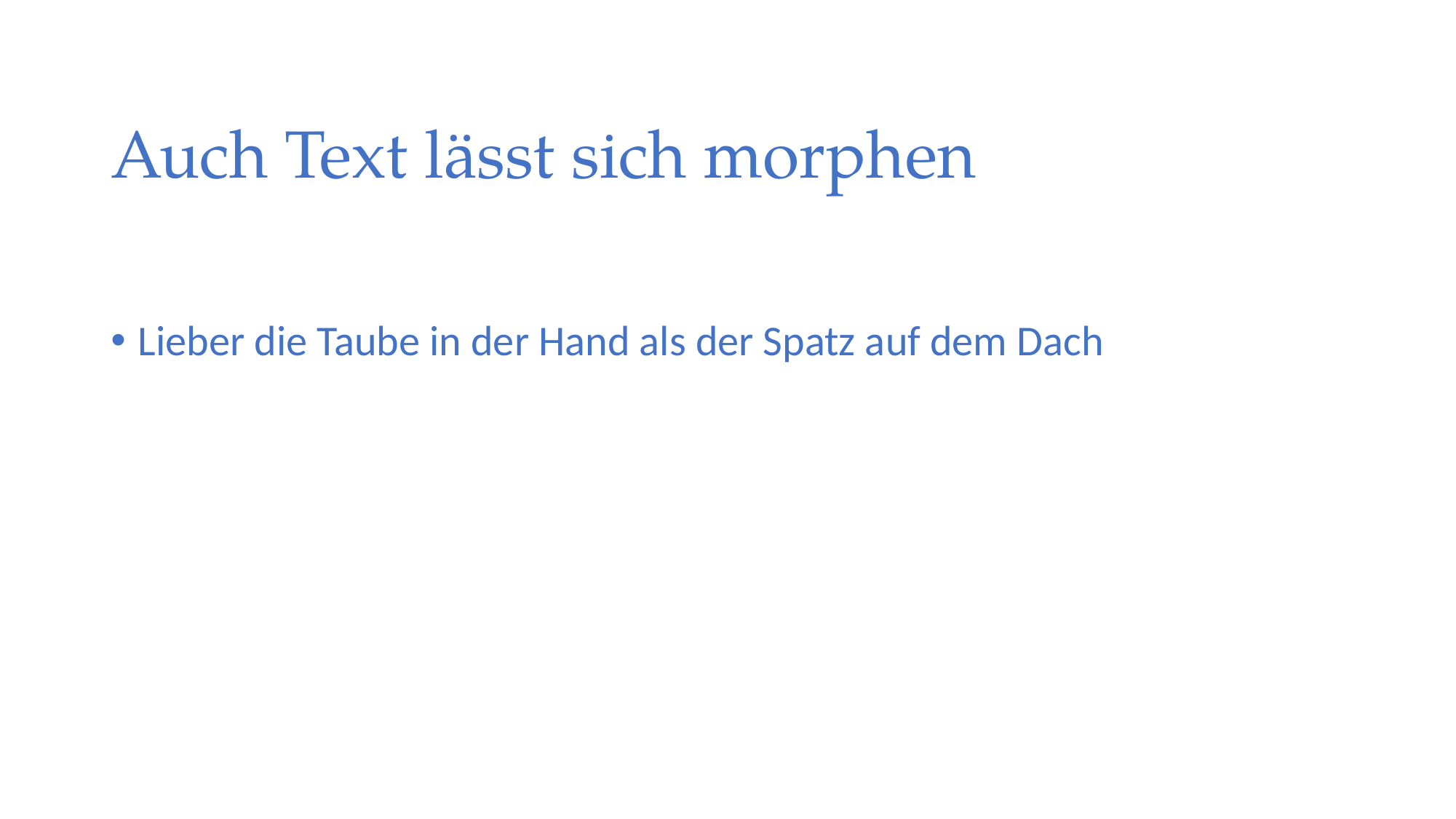

# Auch Text lässt sich morphen
Lieber die Taube in der Hand als der Spatz auf dem Dach